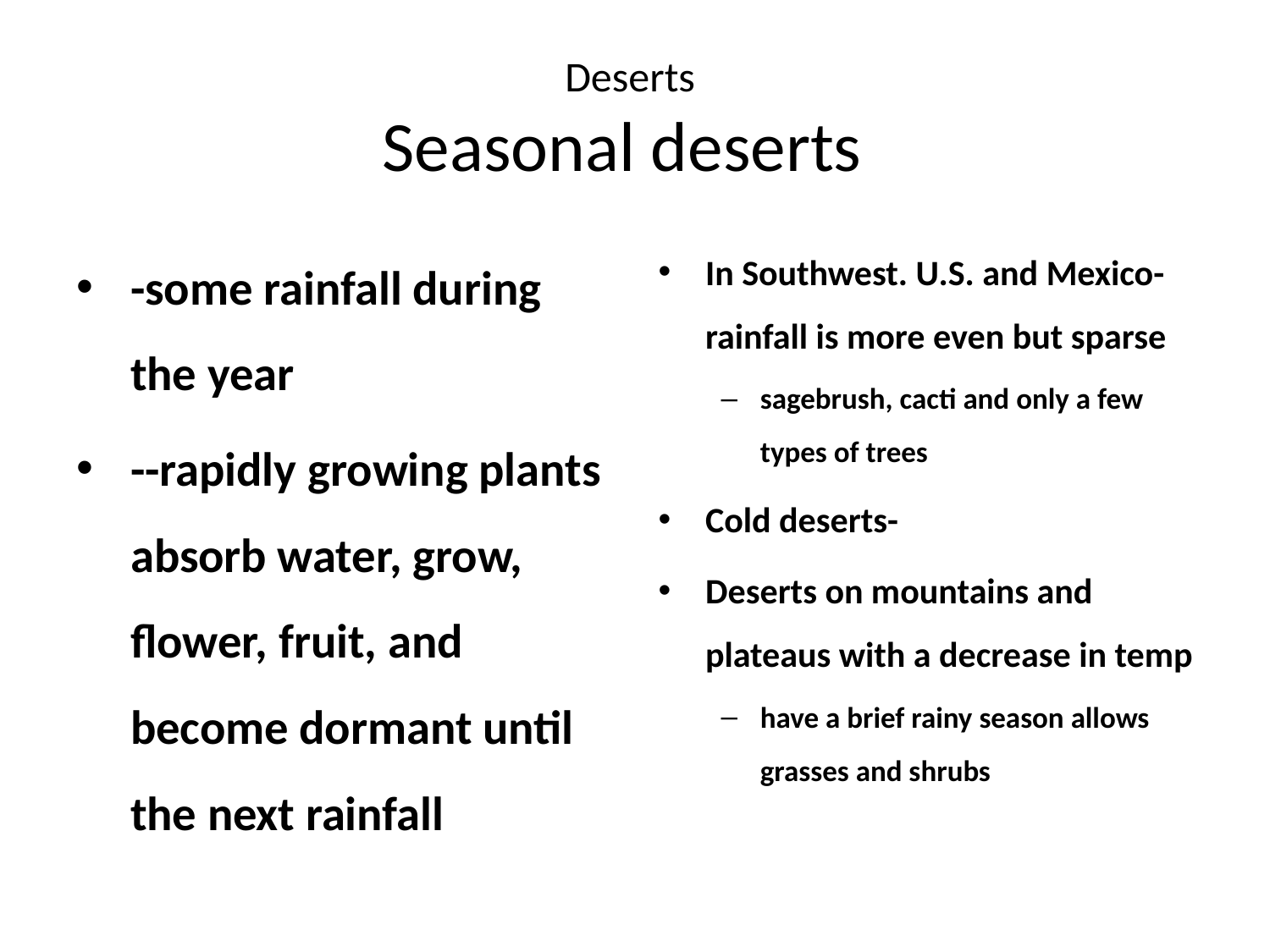

# Deserts Seasonal deserts
-some rainfall during the year
--rapidly growing plants absorb water, grow, flower, fruit, and become dormant until the next rainfall
In Southwest. U.S. and Mexico-rainfall is more even but sparse
sagebrush, cacti and only a few types of trees
Cold deserts-
Deserts on mountains and plateaus with a decrease in temp
have a brief rainy season allows grasses and shrubs